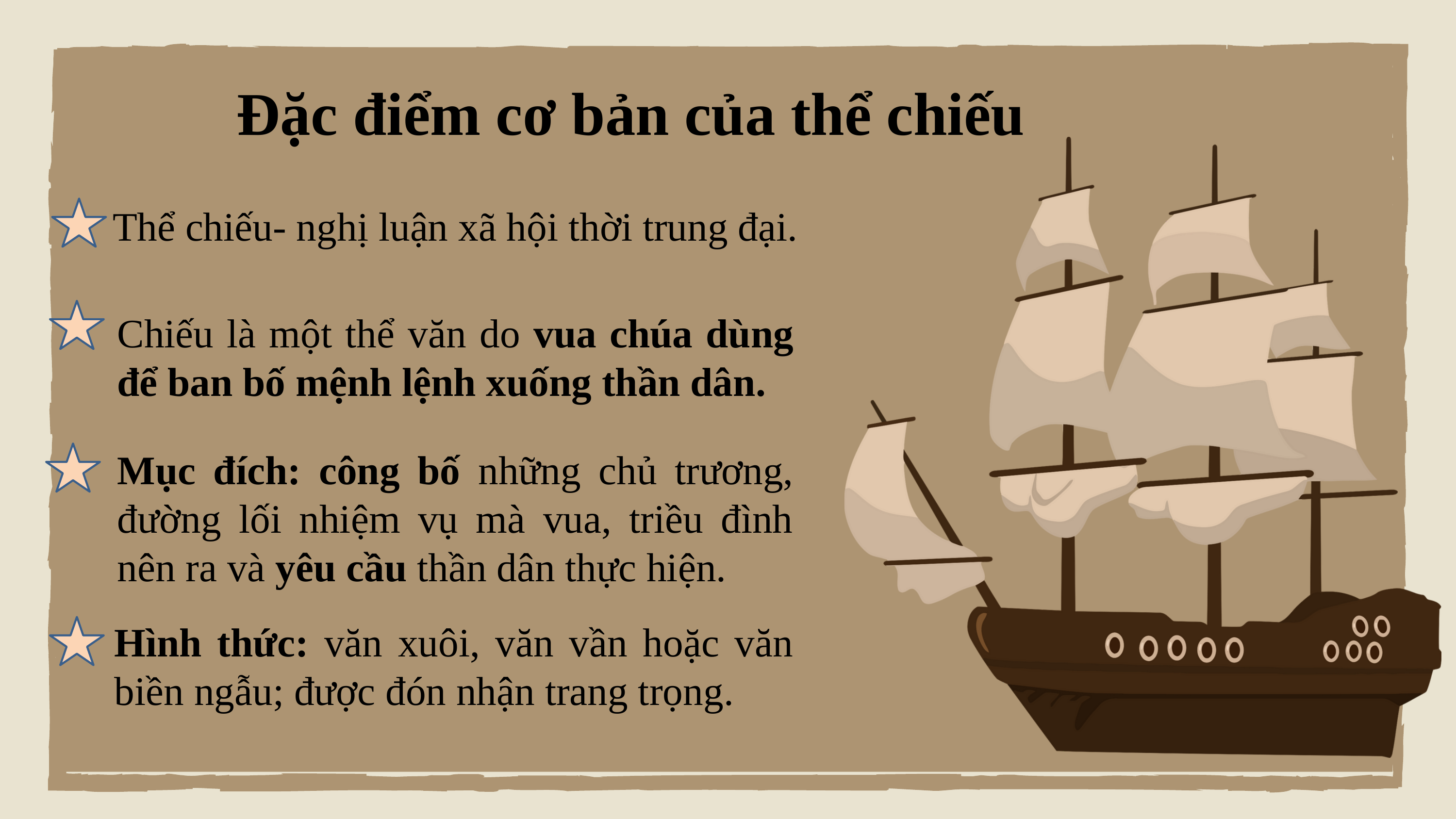

Đặc điểm cơ bản của thể chiếu

Thể chiếu- nghị luận xã hội thời trung đại.

Chiếu là một thể văn do vua chúa dùng để ban bố mệnh lệnh xuống thần dân.
Mục đích: công bố những chủ trương, đường lối nhiệm vụ mà vua, triều đình nên ra và yêu cầu thần dân thực hiện.

Hình thức: văn xuôi, văn vần hoặc văn biền ngẫu; được đón nhận trang trọng.